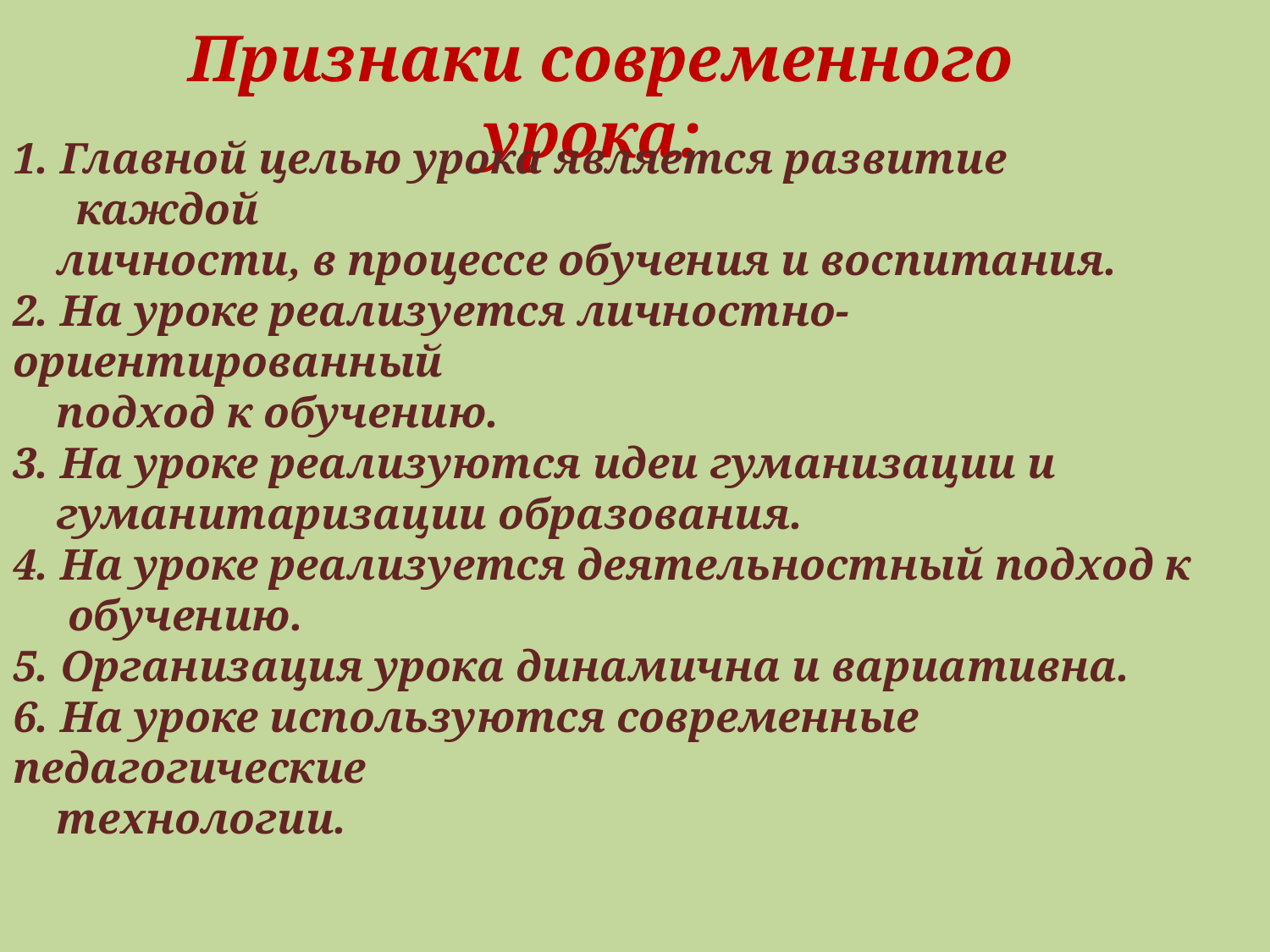

Признаки современного урока:
1. Главной целью урока является развитие каждой
    личности, в процессе обучения и воспитания.
2. На уроке реализуется личностно-ориентированный
    подход к обучению.
3. На уроке реализуются идеи гуманизации и
    гуманитаризации образования.
4. На уроке реализуется деятельностный подход к
     обучению.
5. Организация урока динамична и вариативна.
6. На уроке используются современные педагогические
    технологии.